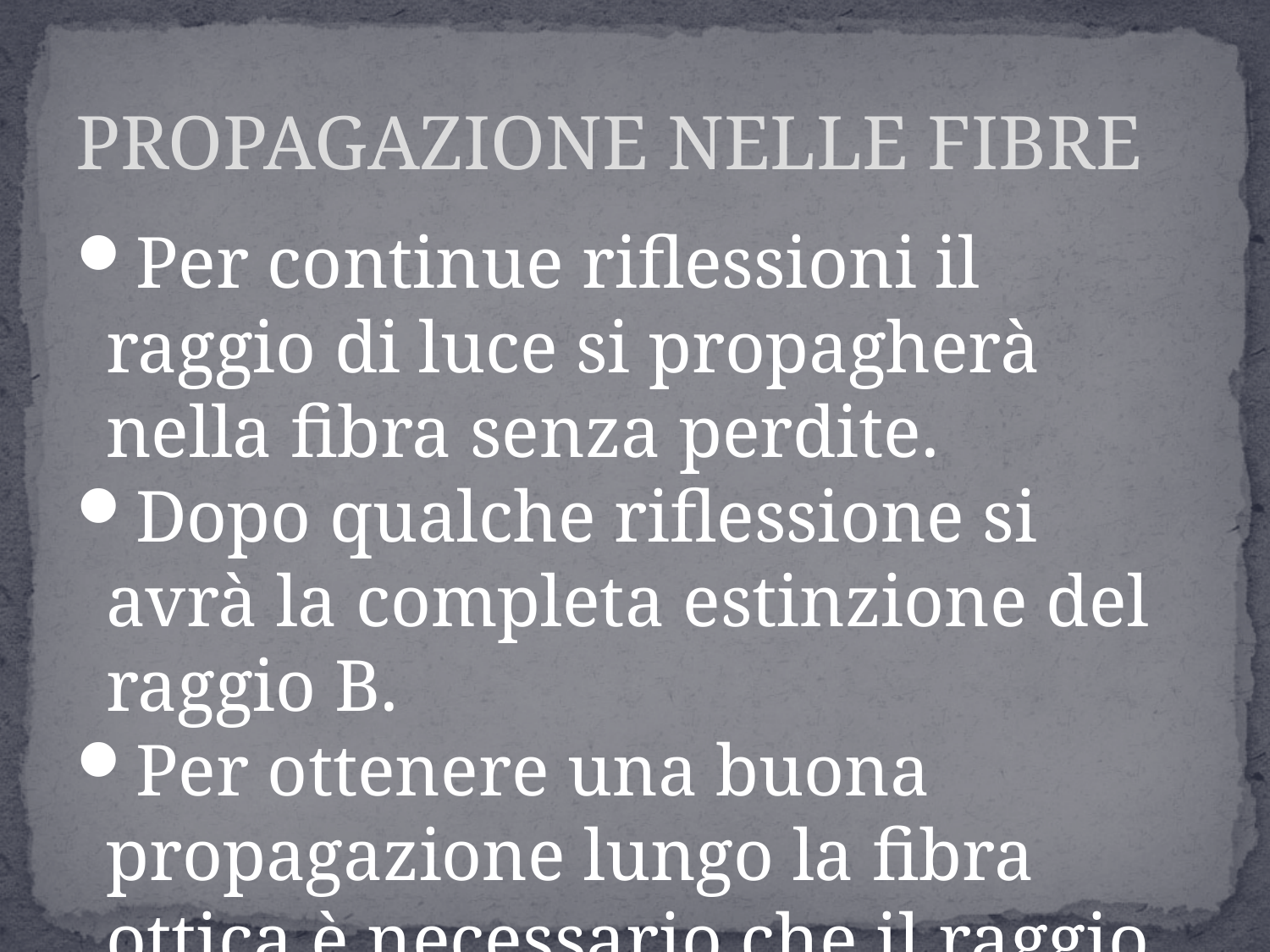

PROPAGAZIONE NELLE FIBRE
Per continue riflessioni il raggio di luce si propagherà nella fibra senza perdite.
Dopo qualche riflessione si avrà la completa estinzione del raggio B.
Per ottenere una buona propagazione lungo la fibra ottica è necessario che il raggio di luce sia di tipo guidato.